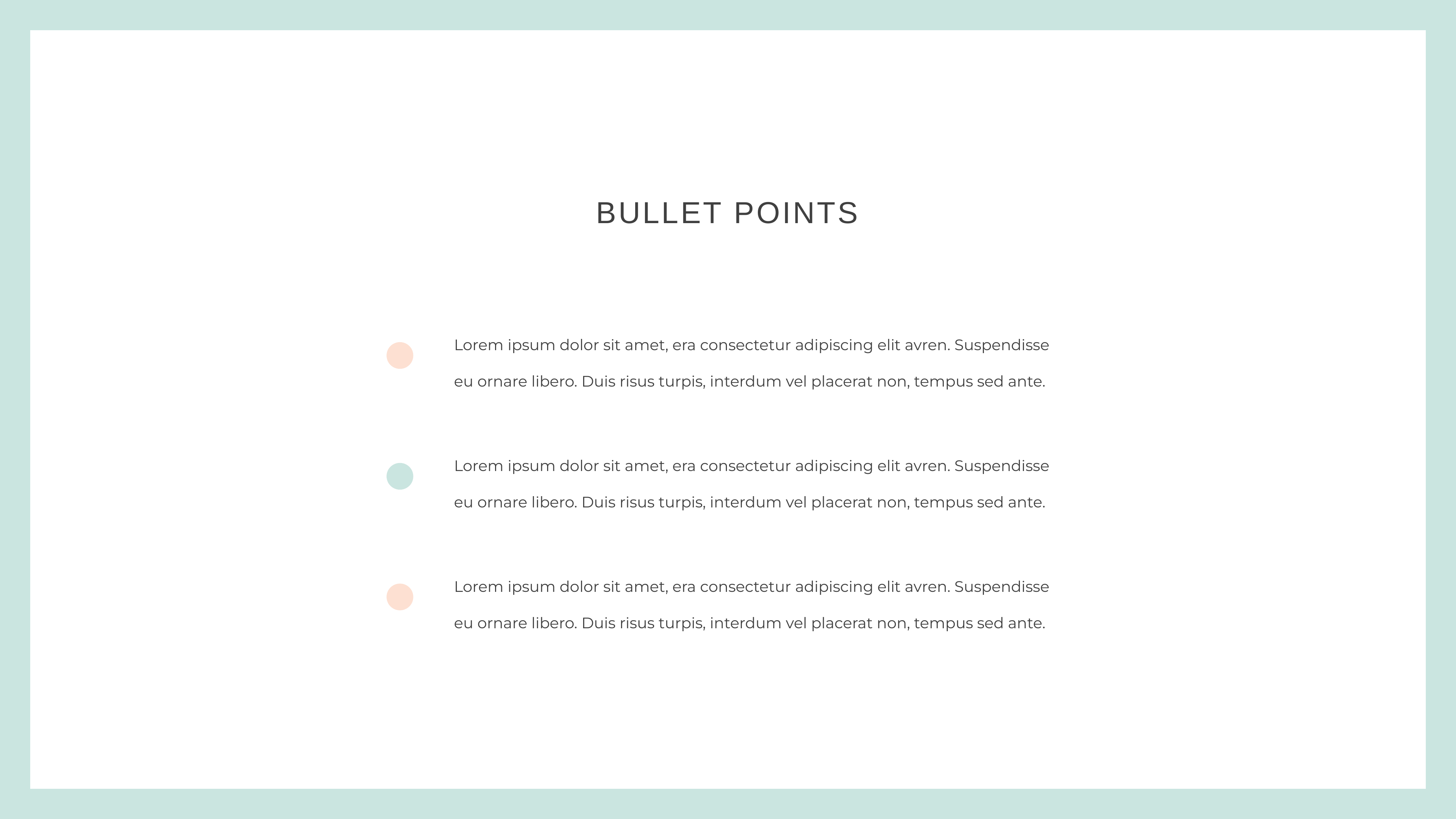

BULLET POINTS
Lorem ipsum dolor sit amet, era consectetur adipiscing elit avren. Suspendisse eu ornare libero. Duis risus turpis, interdum vel placerat non, tempus sed ante.

Lorem ipsum dolor sit amet, era consectetur adipiscing elit avren. Suspendisse eu ornare libero. Duis risus turpis, interdum vel placerat non, tempus sed ante.

Lorem ipsum dolor sit amet, era consectetur adipiscing elit avren. Suspendisse eu ornare libero. Duis risus turpis, interdum vel placerat non, tempus sed ante.